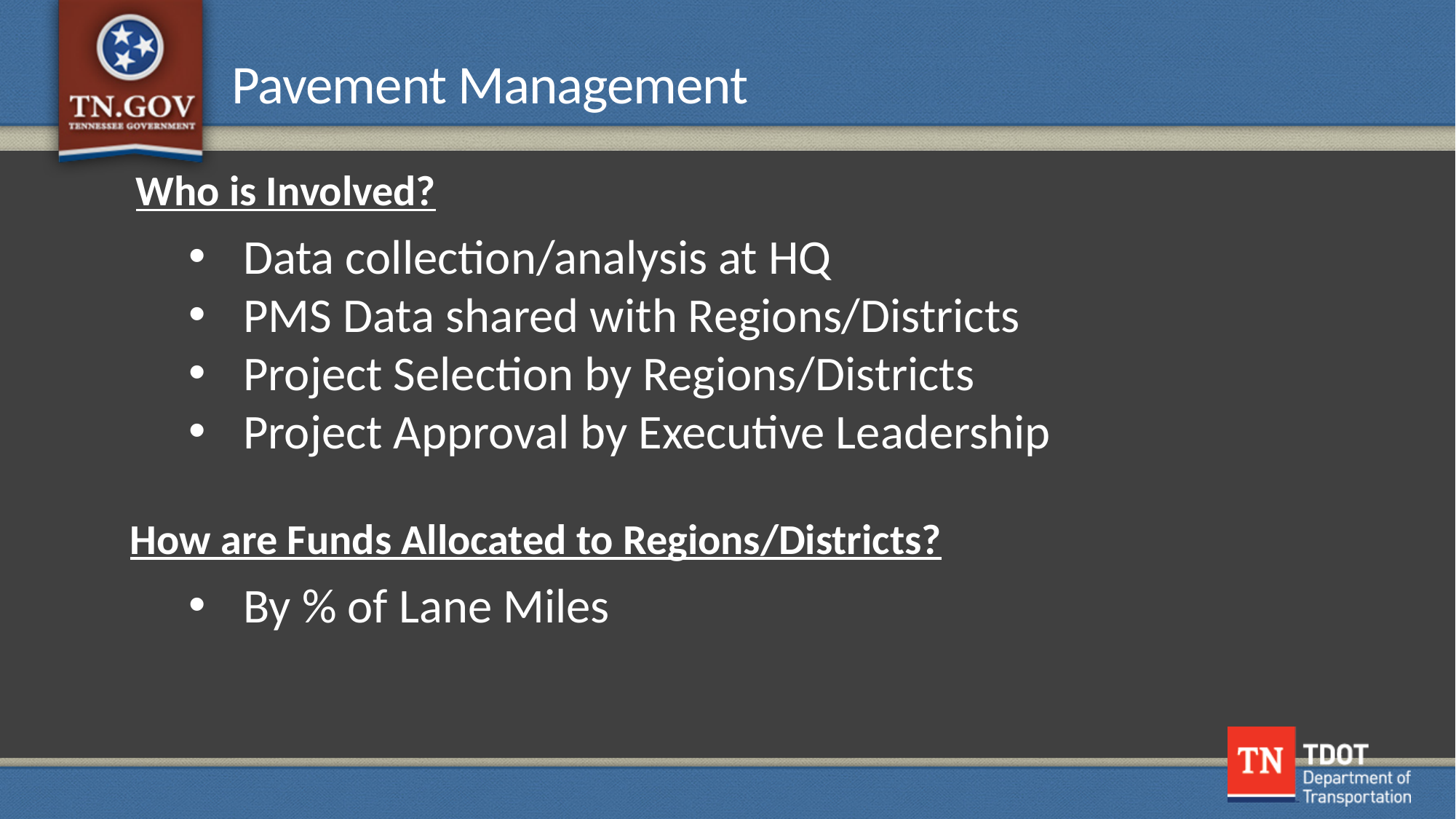

Pavement Management
Who is Involved?
Data collection/analysis at HQ
PMS Data shared with Regions/Districts
Project Selection by Regions/Districts
Project Approval by Executive Leadership
How are Funds Allocated to Regions/Districts?
By % of Lane Miles